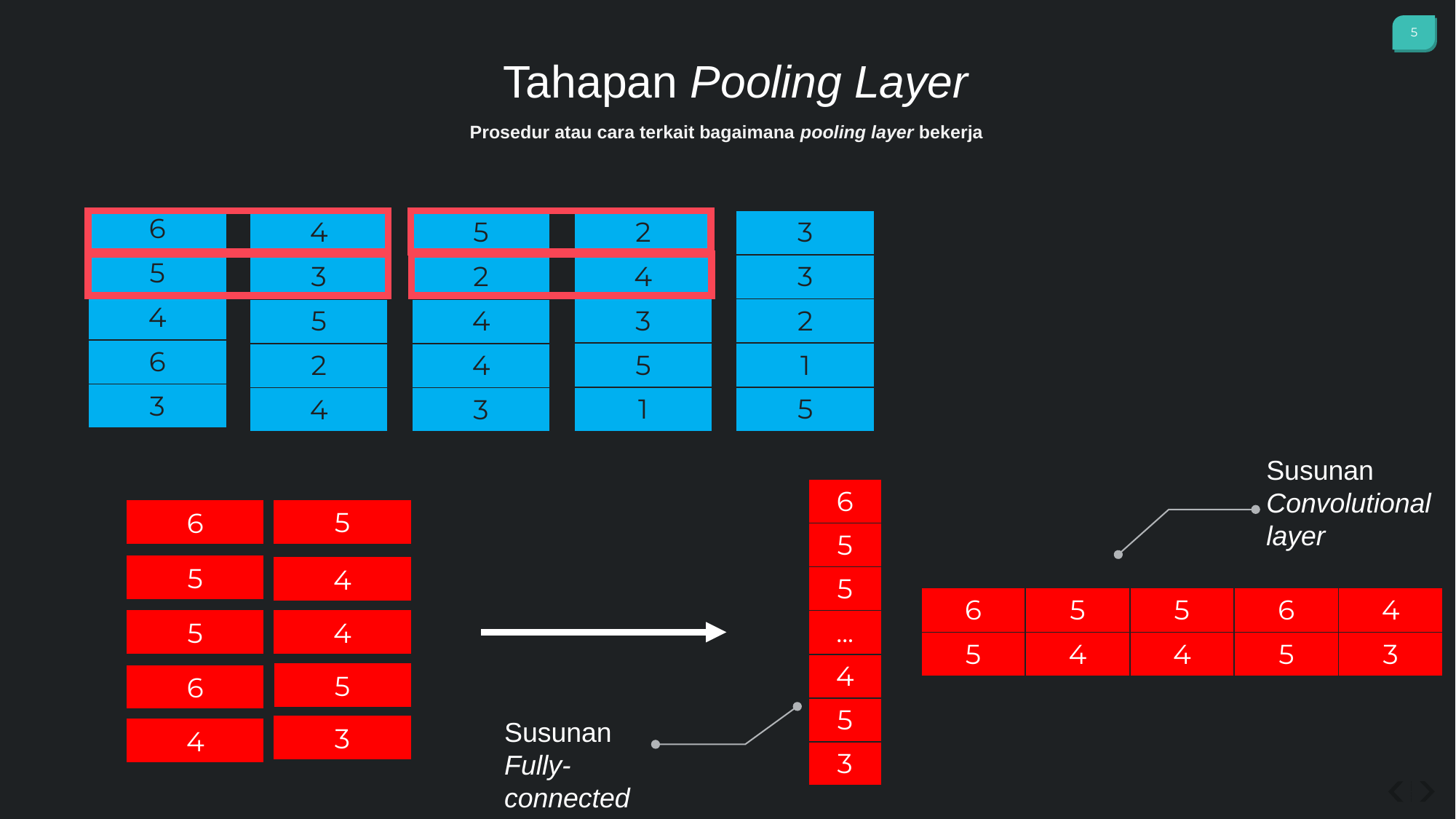

Tahapan Pooling Layer
Prosedur atau cara terkait bagaimana pooling layer bekerja
| 6 |
| --- |
| 5 |
| 4 |
| 6 |
| 3 |
| 2 |
| --- |
| 4 |
| 3 |
| 5 |
| 1 |
| 3 |
| --- |
| 3 |
| 2 |
| 1 |
| 5 |

| 4 |
| --- |
| 3 |
| 5 |
| 2 |
| 4 |

| 5 |
| --- |
| 2 |
| 4 |
| 4 |
| 3 |

Susunan
Convolutional
layer
| 6 |
| --- |
| 5 |
| 5 |
| ... |
| 4 |
| 5 |
| 3 |
5
6

5
4
| 6 | 5 | 5 | 6 | 4 |
| --- | --- | --- | --- | --- |
| 5 | 4 | 4 | 5 | 3 |
4
5
5
6

Susunan
Fully-connected
3
4